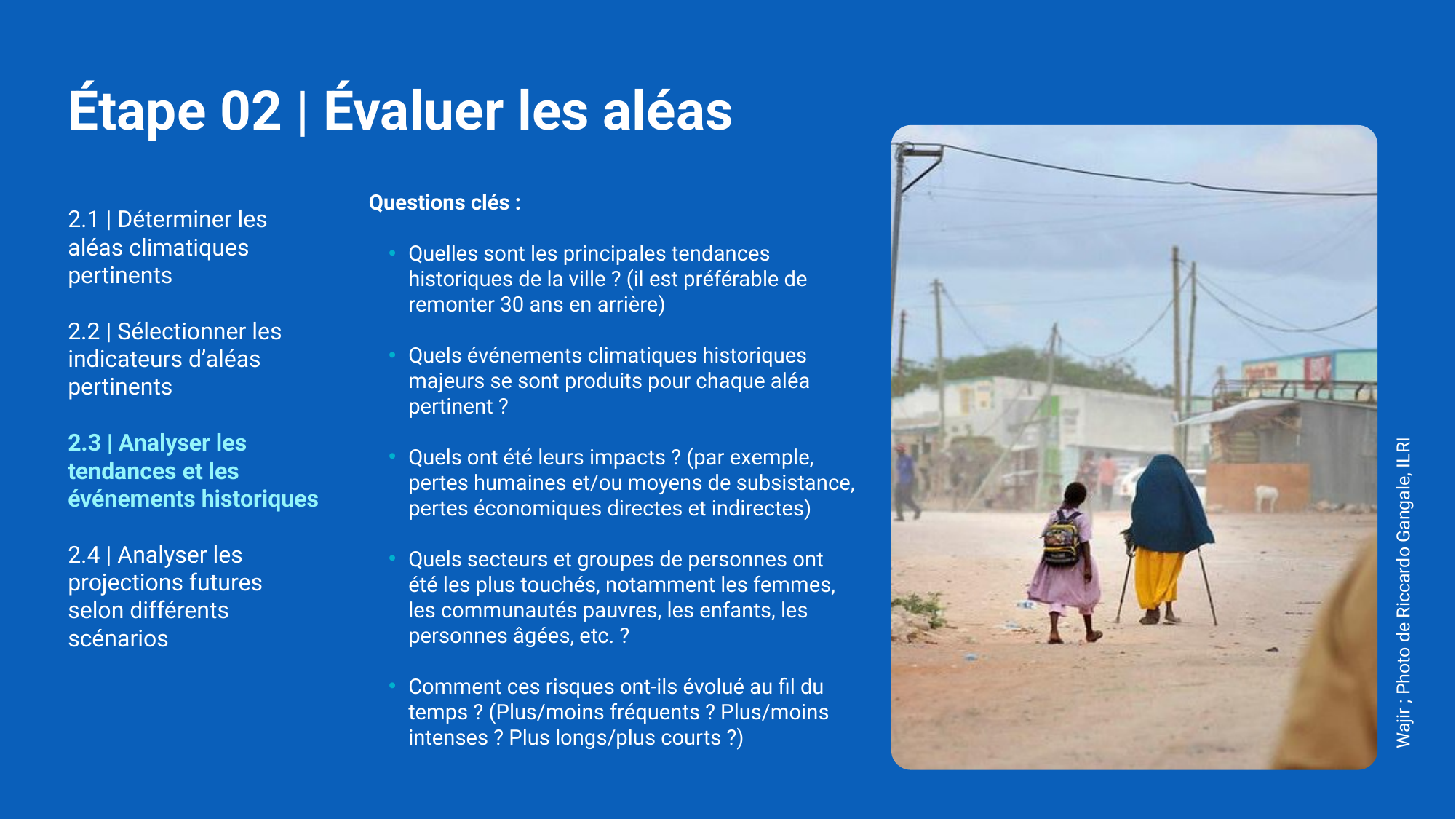

Étape 02 | Évaluer les aléas

Questions clés :

Quelles sont les principales tendances historiques de la ville ? (il est préférable de remonter 30 ans en arrière)

Quels événements climatiques historiques majeurs se sont produits pour chaque aléa pertinent ?

Quels ont été leurs impacts ? (par exemple, pertes humaines et/ou moyens de subsistance, pertes économiques directes et indirectes)

Quels secteurs et groupes de personnes ont été les plus touchés, notamment les femmes, les communautés pauvres, les enfants, les personnes âgées, etc. ?

Comment ces risques ont-ils évolué au fil du temps ? (Plus/moins fréquents ? Plus/moins intenses ? Plus longs/plus courts ?)
2.1 | Déterminer les aléas climatiques pertinents

2.2 | Sélectionner les indicateurs d’aléas pertinents

2.3 | Analyser les tendances et les événements historiques

2.4 | Analyser les projections futures selon différents scénarios

Wajir ; Photo de Riccardo Gangale, ILRI
33